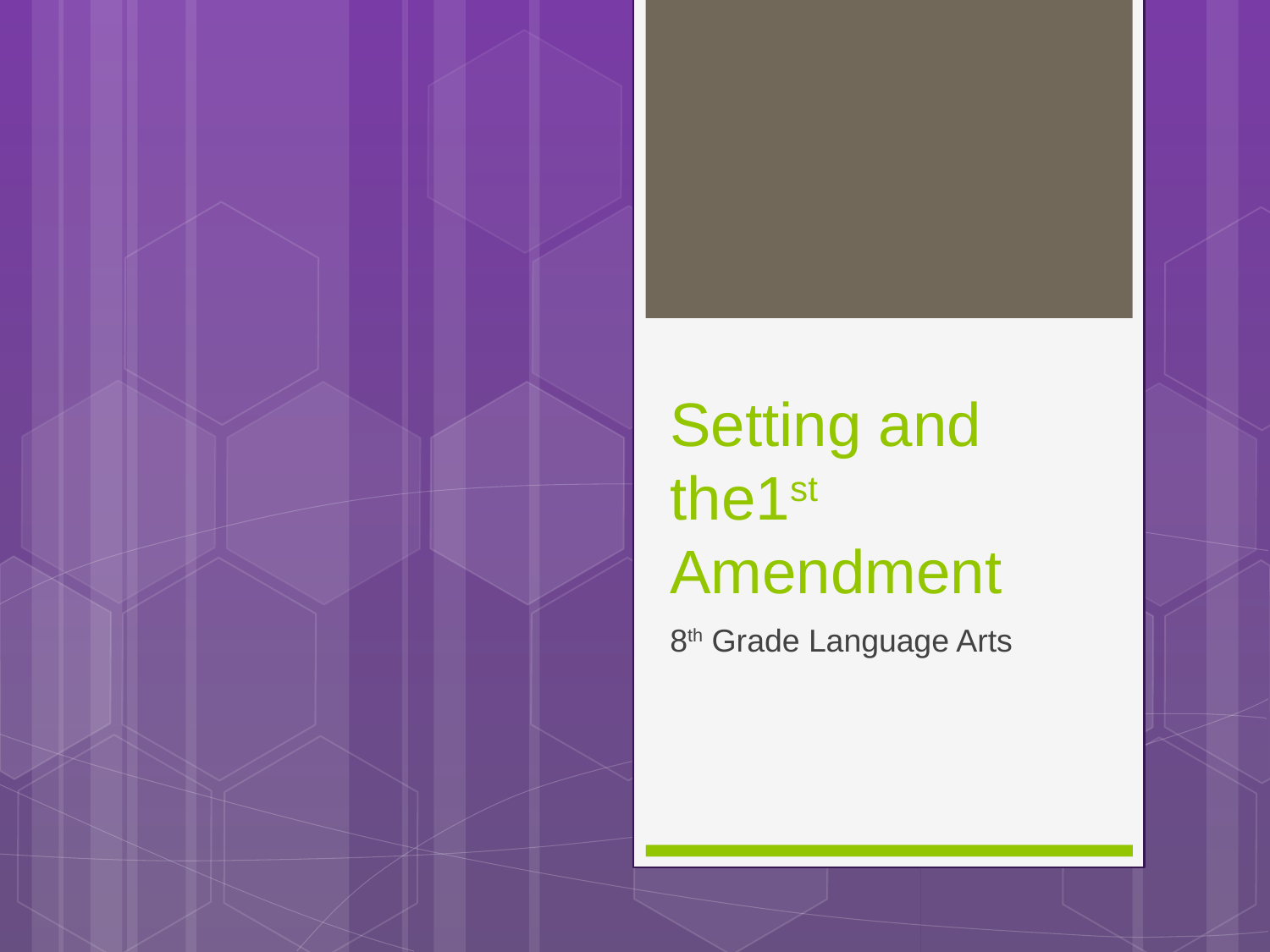

# Setting and the1st Amendment
8th Grade Language Arts